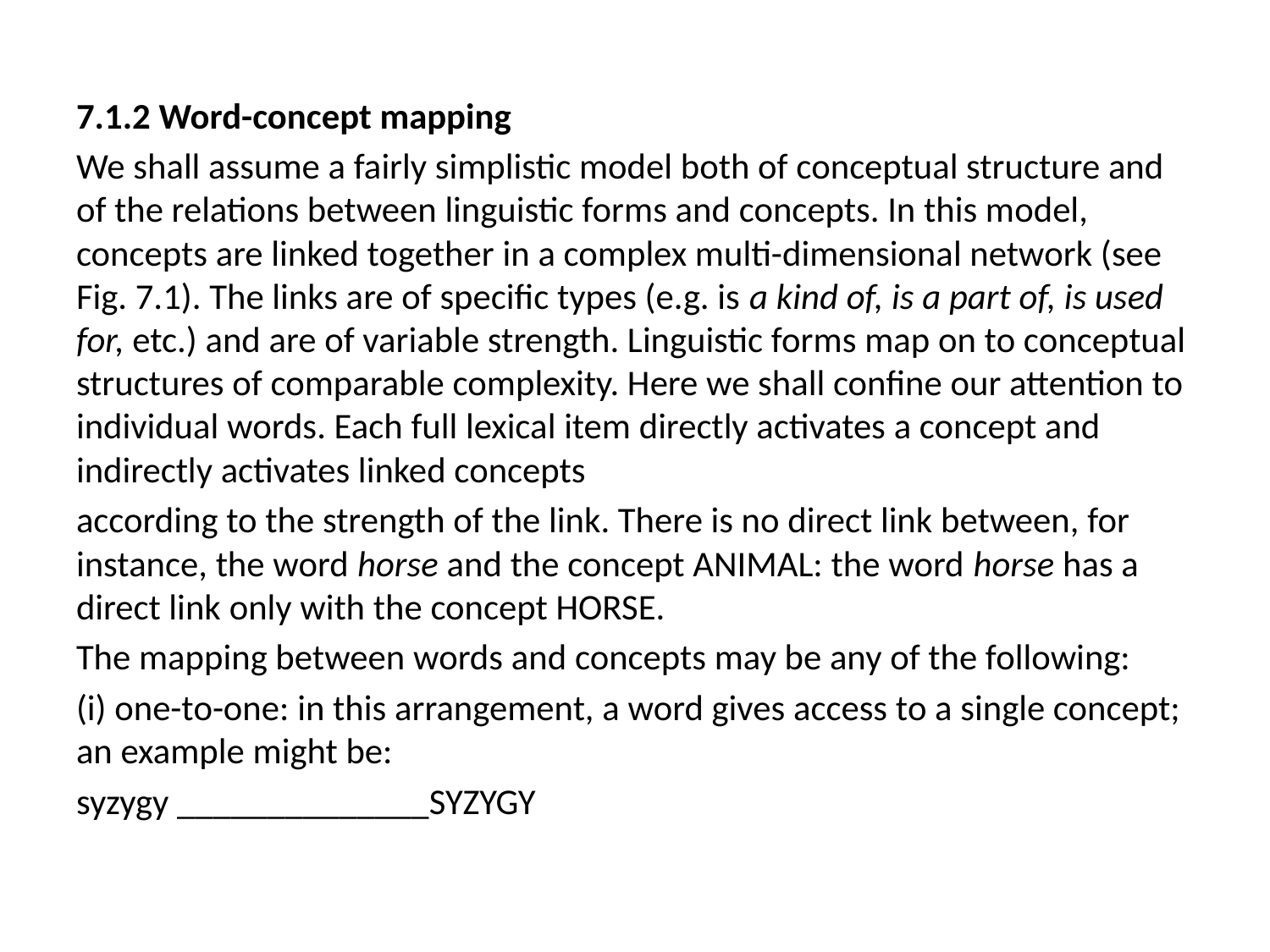

7.1.2 Word-concept mapping
We shall assume a fairly simplistic model both of conceptual structure and of the relations between linguistic forms and concepts. In this model, concepts are linked together in a complex multi-dimensional network (see Fig. 7.1). The links are of specific types (e.g. is a kind of, is a part of, is used for, etc.) and are of variable strength. Linguistic forms map on to conceptual structures of comparable complexity. Here we shall confine our attention to individual words. Each full lexical item directly activates a concept and indirectly activates linked concepts
according to the strength of the link. There is no direct link between, for instance, the word horse and the concept ANIMAL: the word horse has a direct link only with the concept HORSE.
The mapping between words and concepts may be any of the following:
(i) one-to-one: in this arrangement, a word gives access to a single concept; an example might be:
syzygy ______________SYZYGY